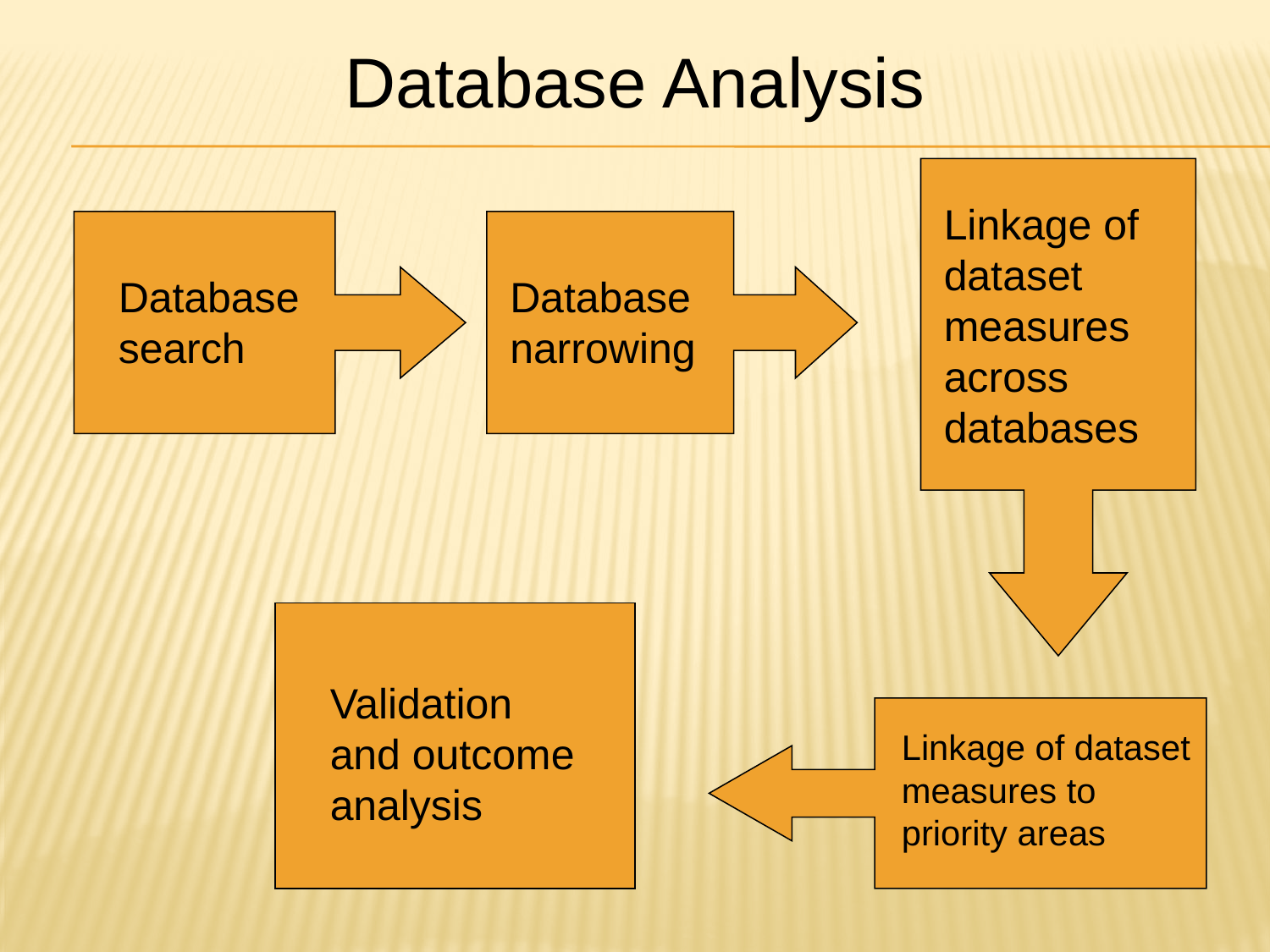

Database Analysis

Linkage of dataset measures across databases

Database search
Database narrowing

Validation and outcome analysis

Linkage of dataset measures to priority areas